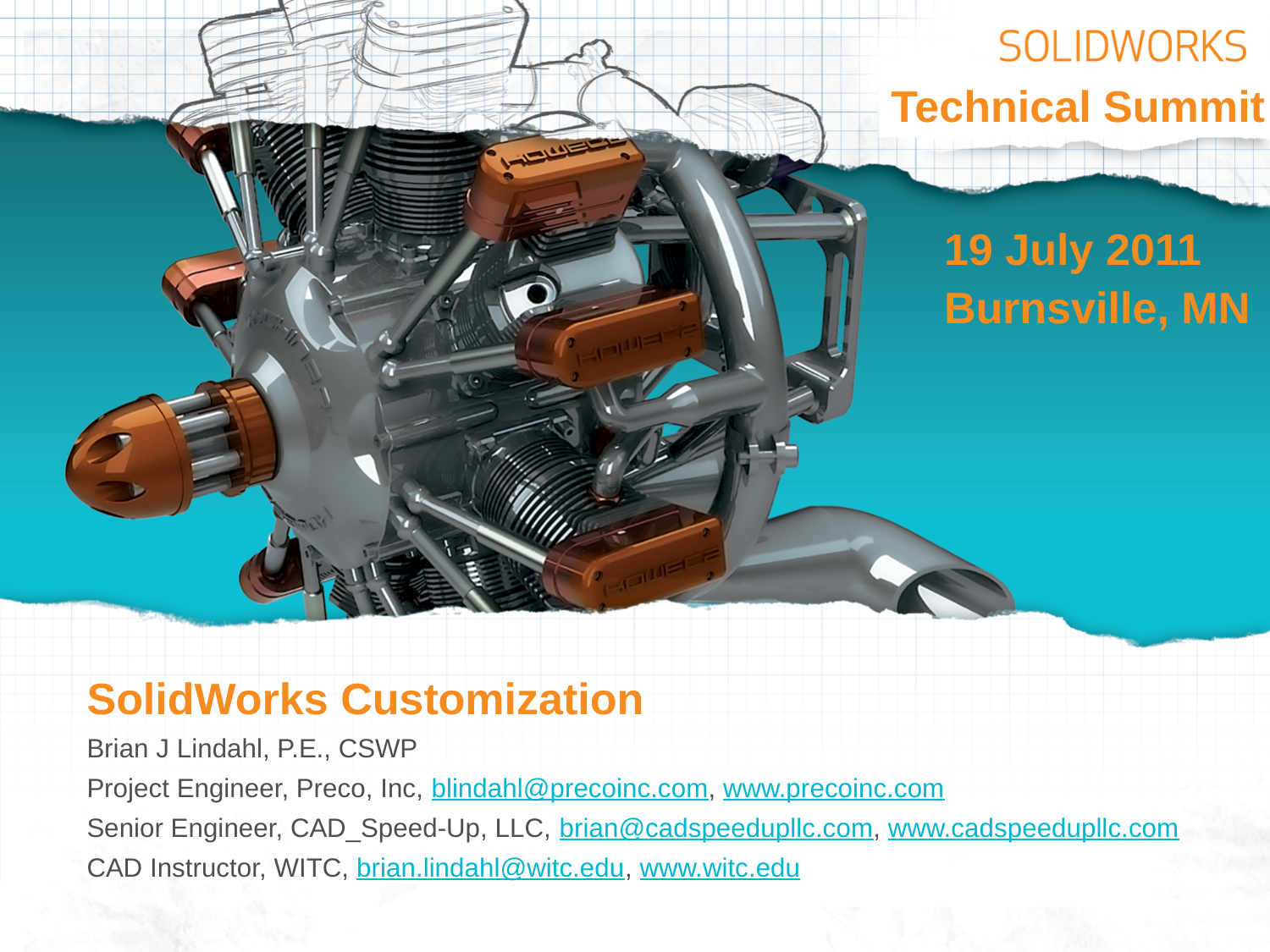

Technical Summit
19 July 2011
Burnsville, MN
# SolidWorks Customization
Brian J Lindahl, P.E., CSWP
Project Engineer, Preco, Inc, blindahl@precoinc.com, www.precoinc.com
Senior Engineer, CAD_Speed-Up, LLC, brian@cadspeedupllc.com, www.cadspeedupllc.com
CAD Instructor, WITC, brian.lindahl@witc.edu, www.witc.edu